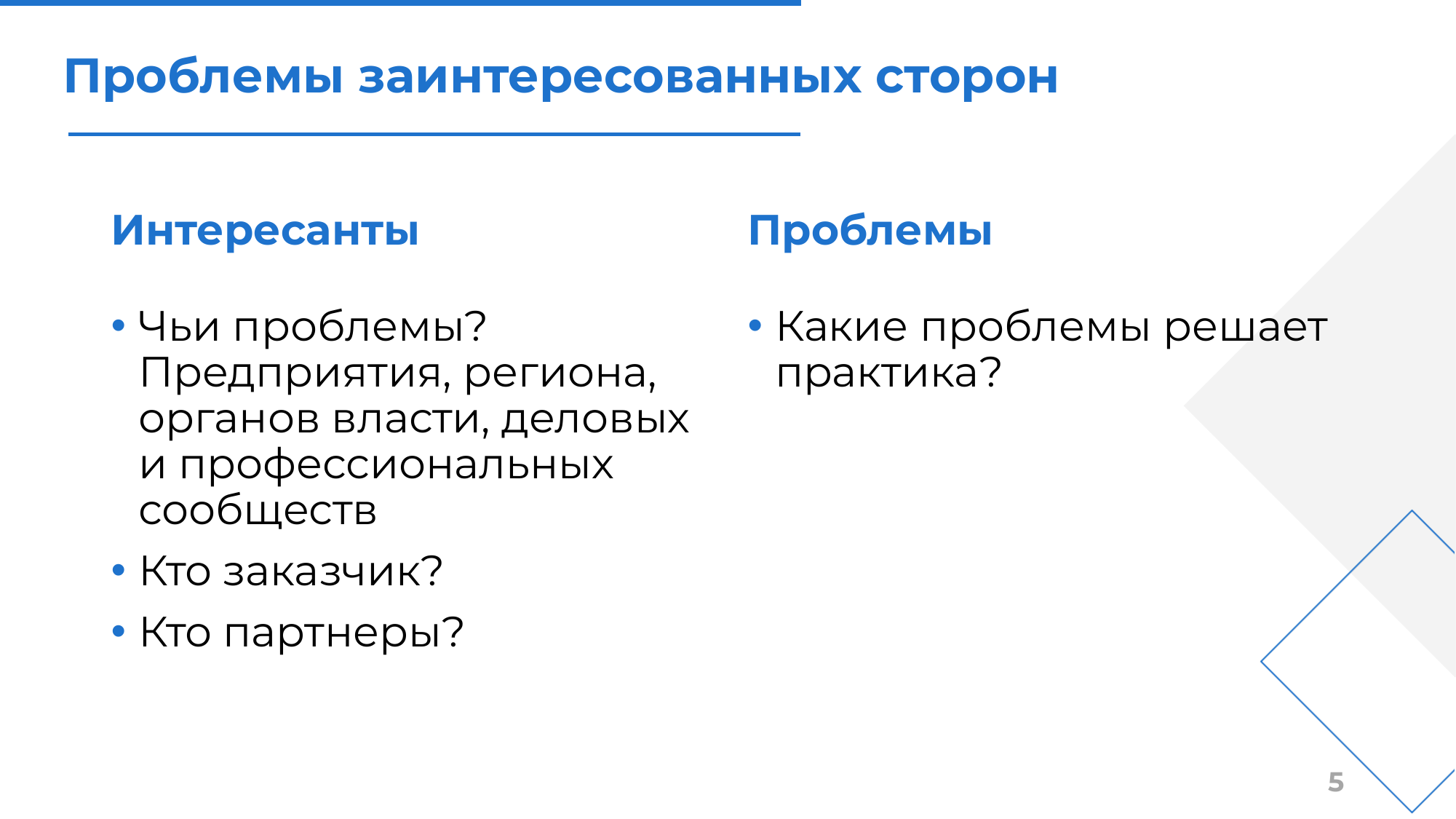

# Проблемы заинтересованных сторон
Интересанты
Проблемы
Чьи проблемы? Предприятия, региона, органов власти, деловых и профессиональных сообществ
Кто заказчик?
Кто партнеры?

Какие проблемы решает практика?

5